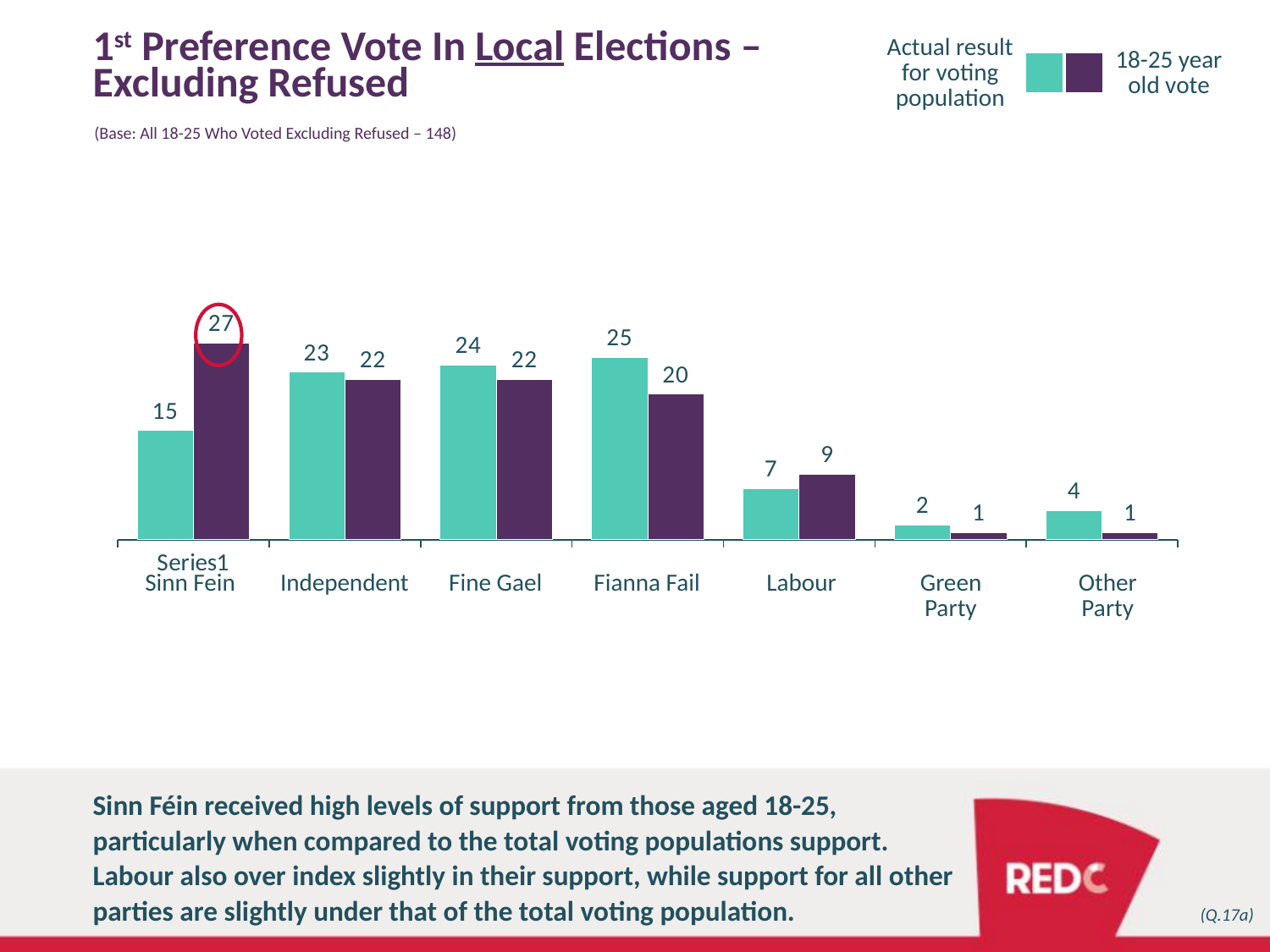

# 1st Preference Vote In Local Elections – Excluding Refused
Actual result for voting population
18-25 year old vote

(Base: All 18-25 Who Voted Excluding Refused – 148)

### Chart

| Category | Column1 | Column2 |
|---|---|---|
|  | 15.0 | 27.0 |
|  | 23.0 | 22.0 |
|  | 24.0 | 22.0 |
|  | 25.0 | 20.0 |
|  | 7.0 | 9.0 |
|  | 2.0 | 1.0 |
|  | 4.0 | 1.0 |
Sinn Fein
Independent
Fine Gael
Fianna Fail
Labour
Green
Party
Other
Party
Sinn Féin received high levels of support from those aged 18-25, particularly when compared to the total voting populations support. Labour also over index slightly in their support, while support for all other parties are slightly under that of the total voting population.
(Q.17a)